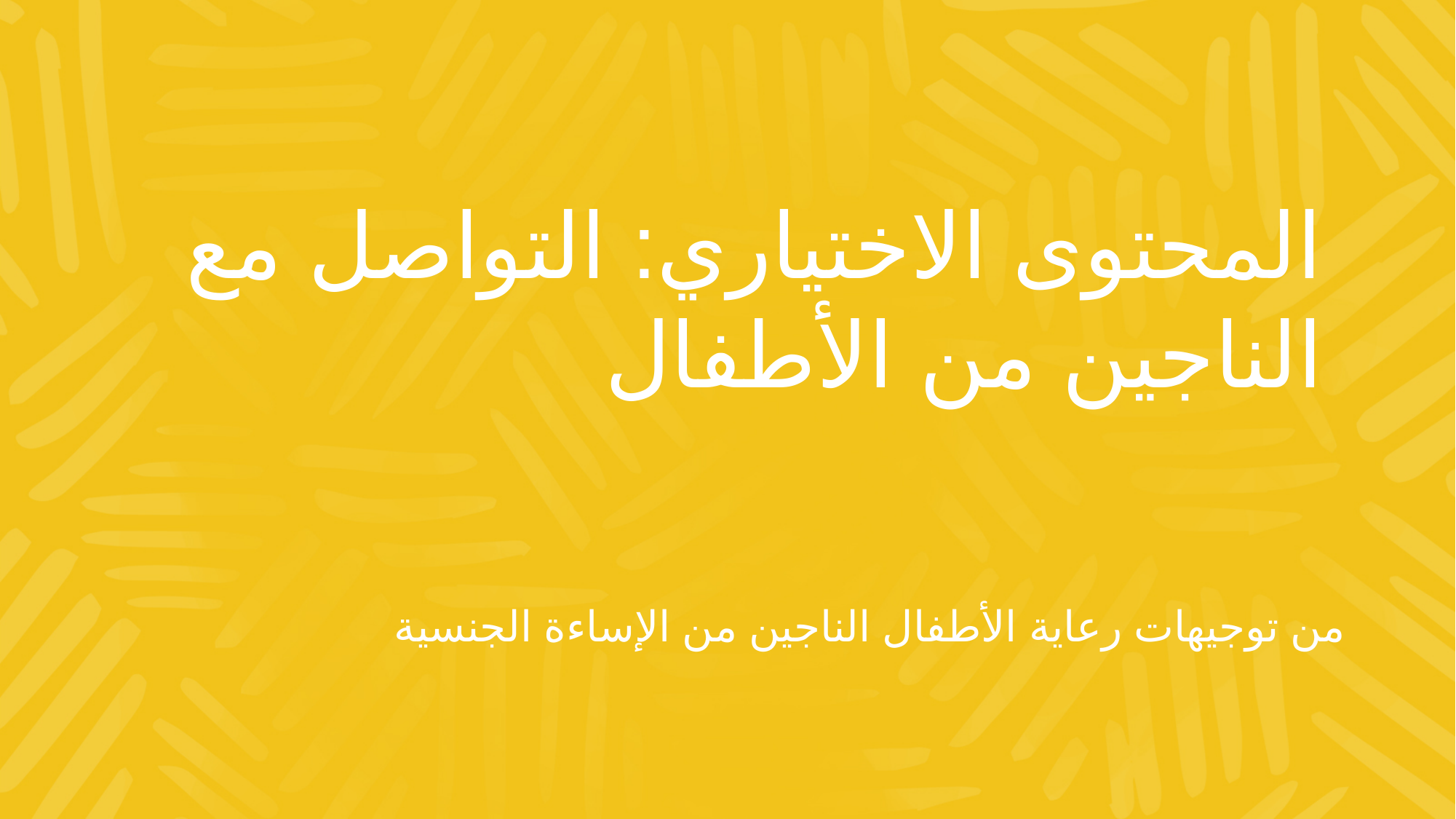

# المحتوى الاختياري: التواصل مع الناجين من الأطفال
من توجيهات رعاية الأطفال الناجين من الإساءة الجنسية